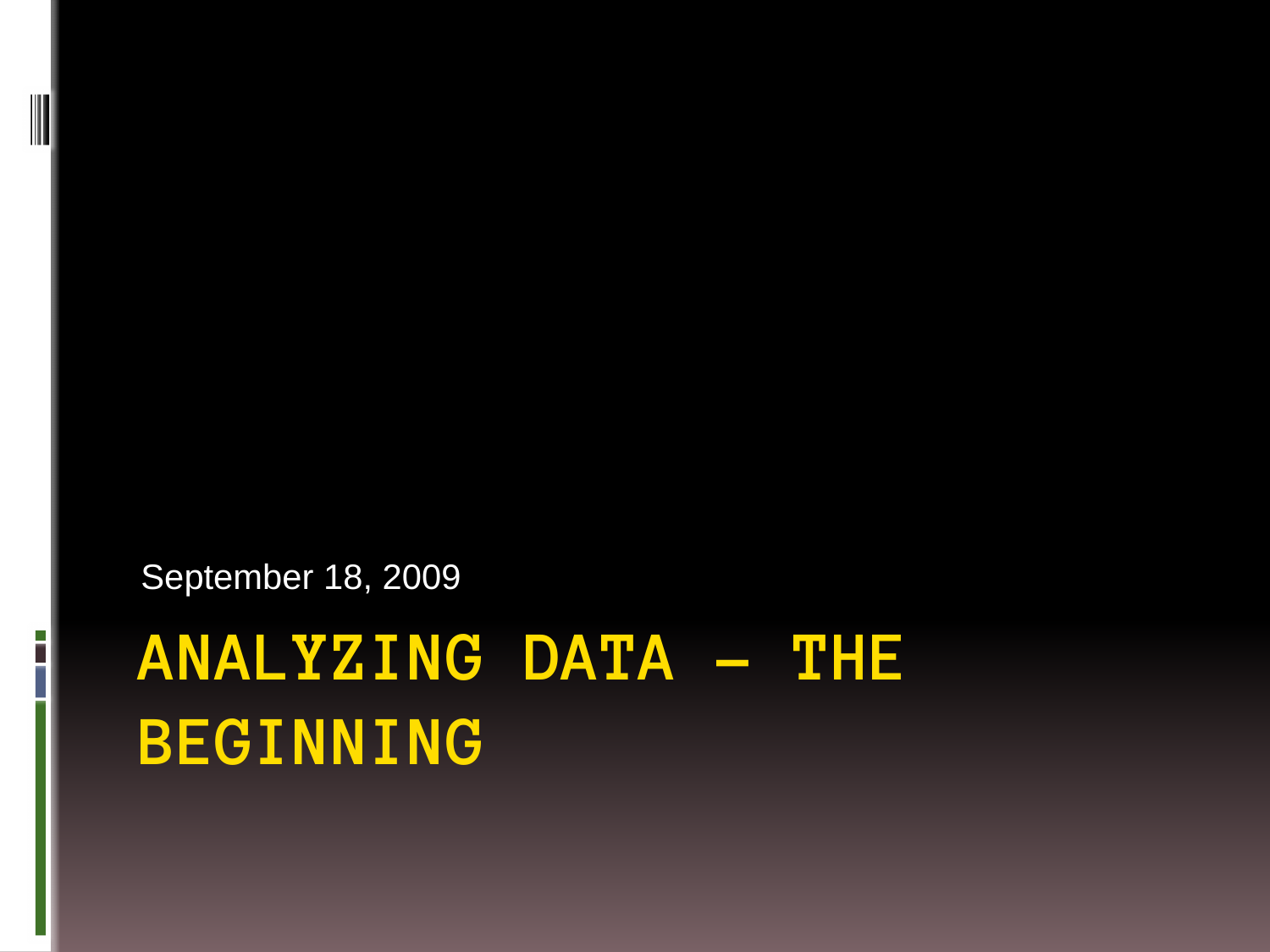

September 18, 2009
# Analyzing data – the beginning